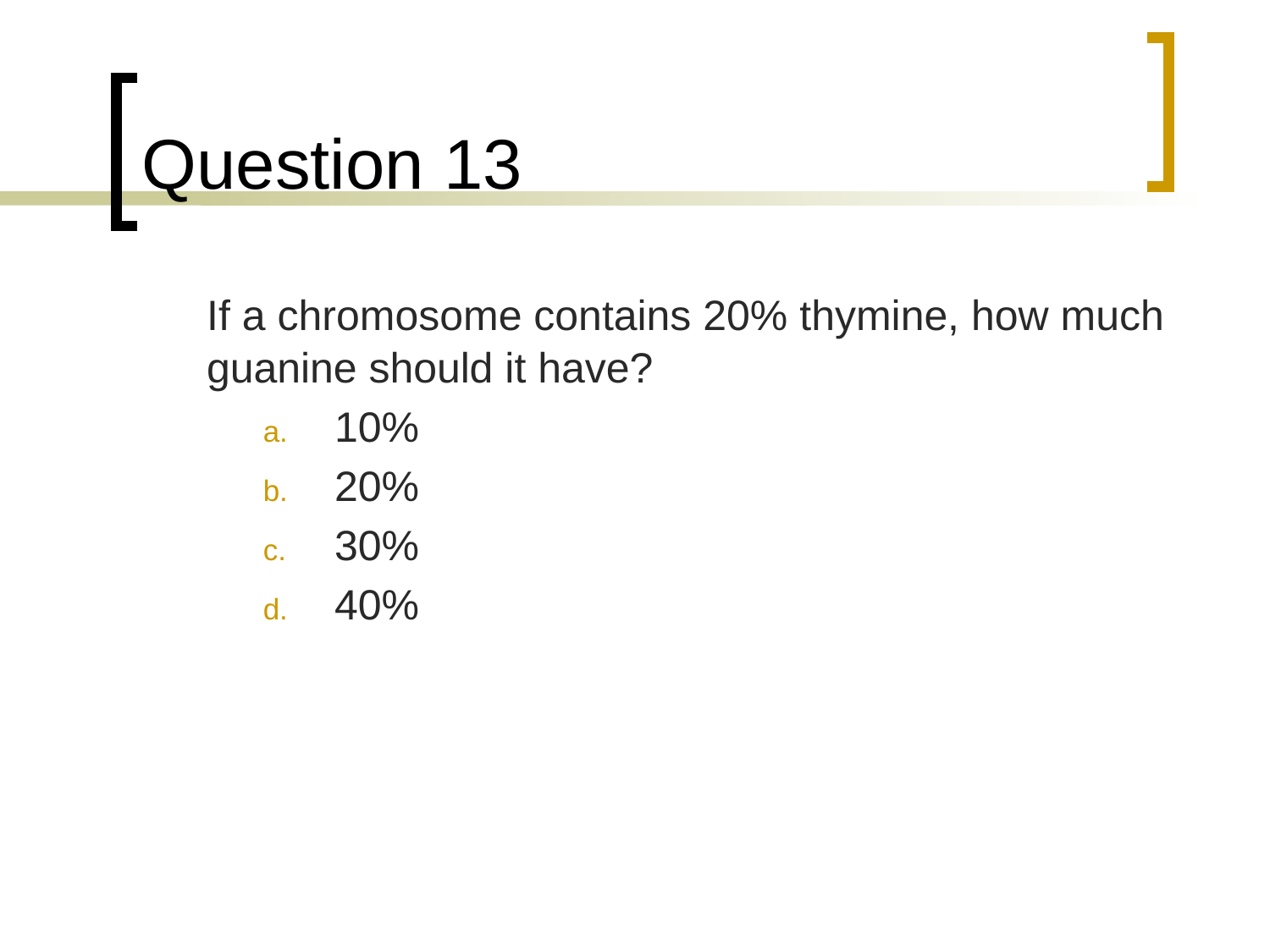

# Question 13
	If a chromosome contains 20% thymine, how much guanine should it have?
10%
20%
30%
40%